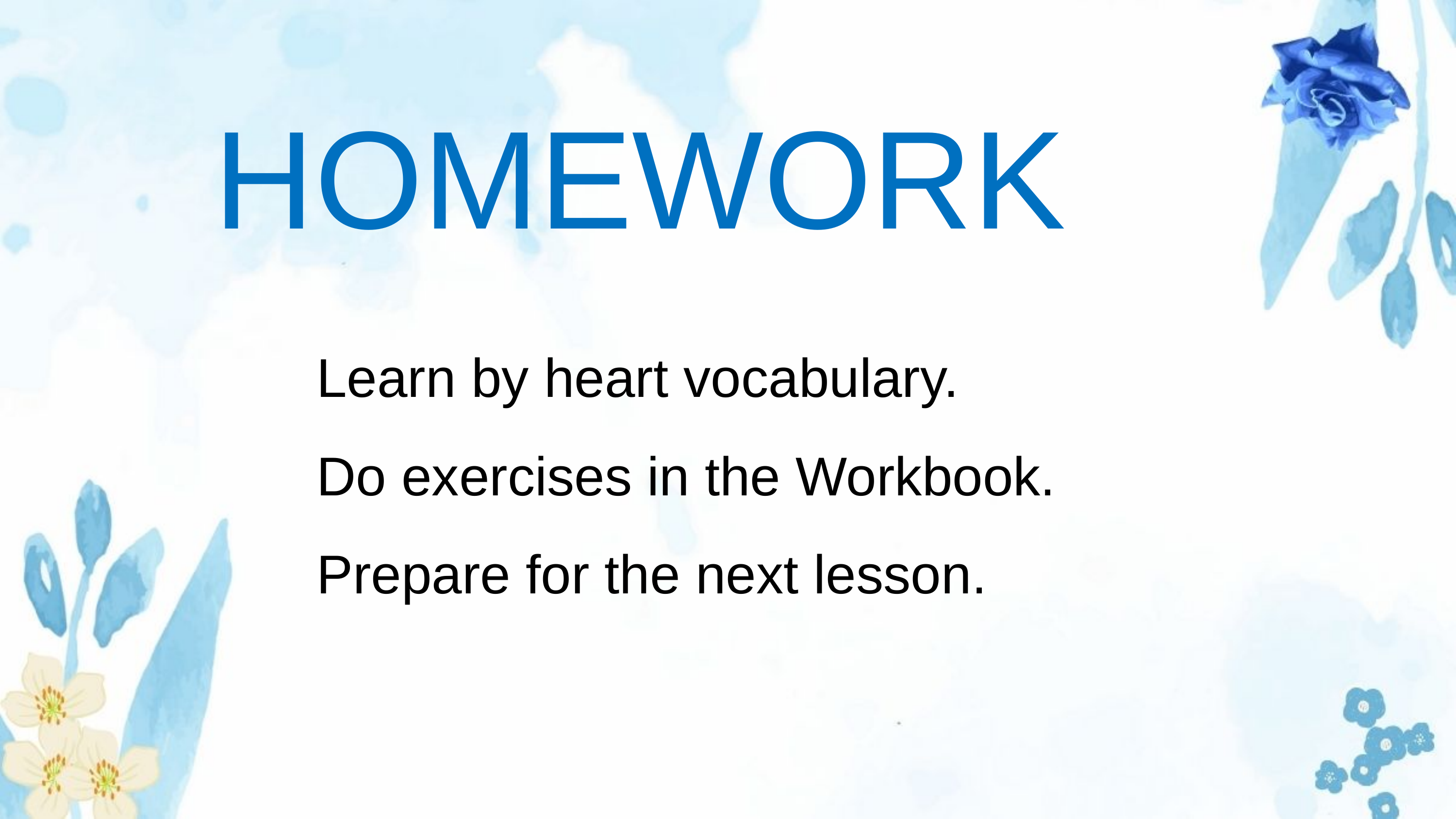

HOMEWORK
Learn by heart vocabulary.
Do exercises in the Workbook.
Prepare for the next lesson.